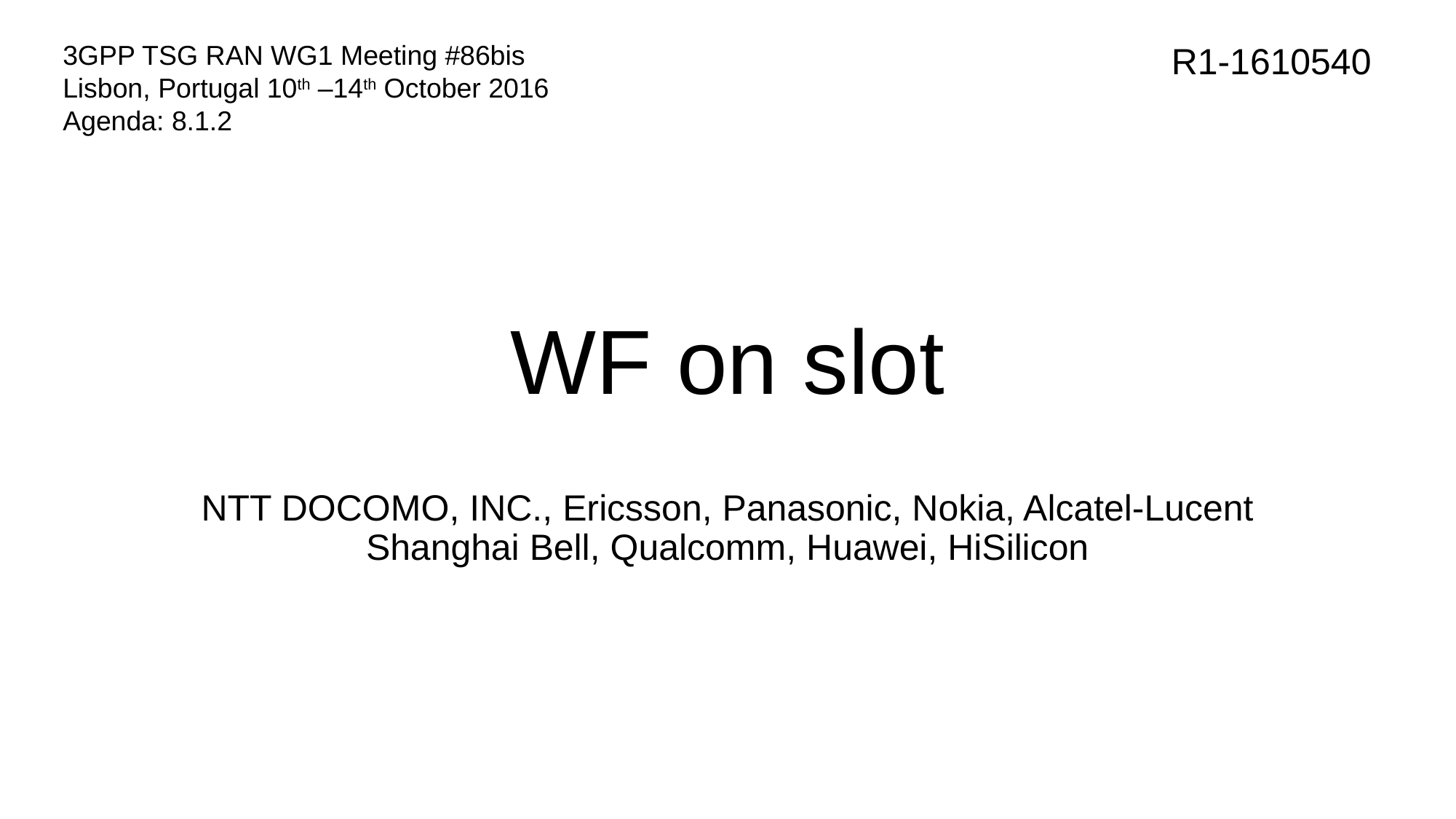

3GPP TSG RAN WG1 Meeting #86bis
Lisbon, Portugal 10th –14th October 2016
Agenda: 8.1.2
R1-1610540
# WF on slot
NTT DOCOMO, INC., Ericsson, Panasonic, Nokia, Alcatel-Lucent Shanghai Bell, Qualcomm, Huawei, HiSilicon